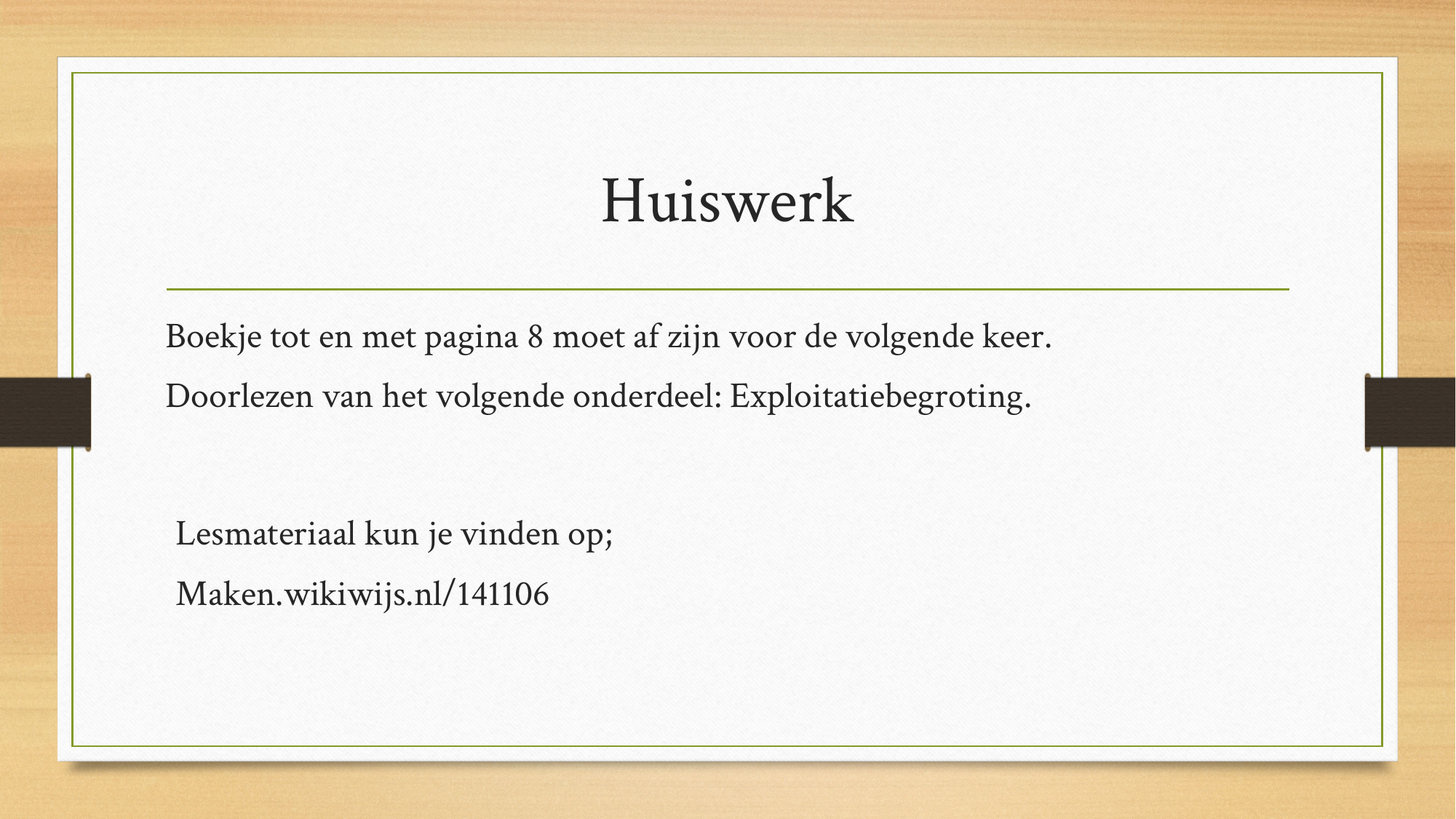

# Huiswerk
Boekje tot en met pagina 8 moet af zijn voor de volgende keer.
Doorlezen van het volgende onderdeel: Exploitatiebegroting.
Lesmateriaal kun je vinden op;
Maken.wikiwijs.nl/141106